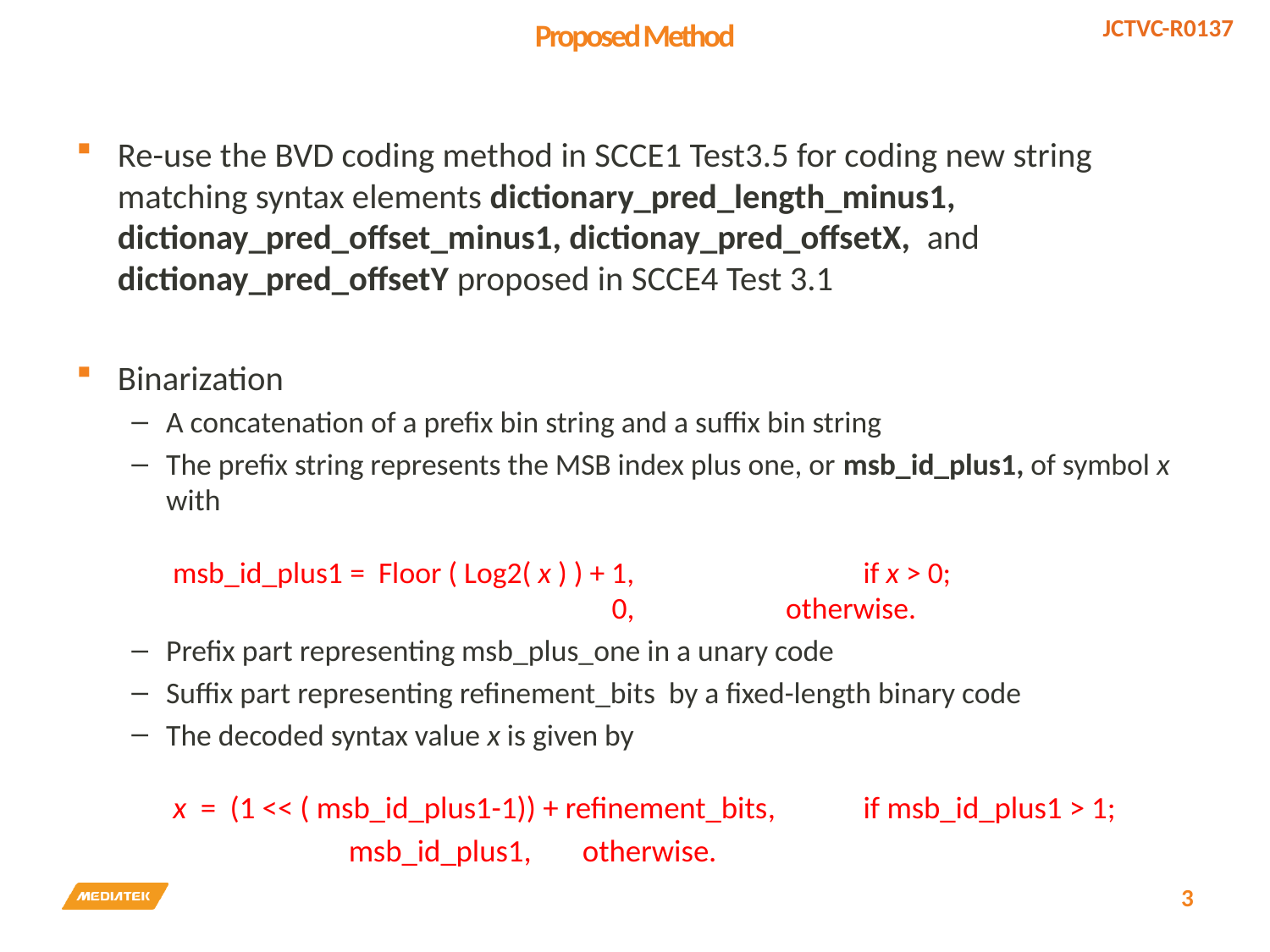

# Proposed Method
Re-use the BVD coding method in SCCE1 Test3.5 for coding new string matching syntax elements dictionary_pred_length_minus1, dictionay_pred_offset_minus1, dictionay_pred_offsetX,  and dictionay_pred_offsetY proposed in SCCE4 Test 3.1

Binarization
A concatenation of a prefix bin string and a suffix bin string
The prefix string represents the MSB index plus one, or msb_id_plus1, of symbol x with
 msb_id_plus1 =  Floor ( Log2( x ) ) + 1,  	              	if x > 0;
                                                                  0,   	         	otherwise.
Prefix part representing msb_plus_one in a unary code
Suffix part representing refinement_bits  by a fixed-length binary code
The decoded syntax value x is given by
 x  =  (1 << ( msb_id_plus1-1)) + refinement_bits,  	if msb_id_plus1 > 1;
         					                      msb_id_plus1,  	otherwise.
3